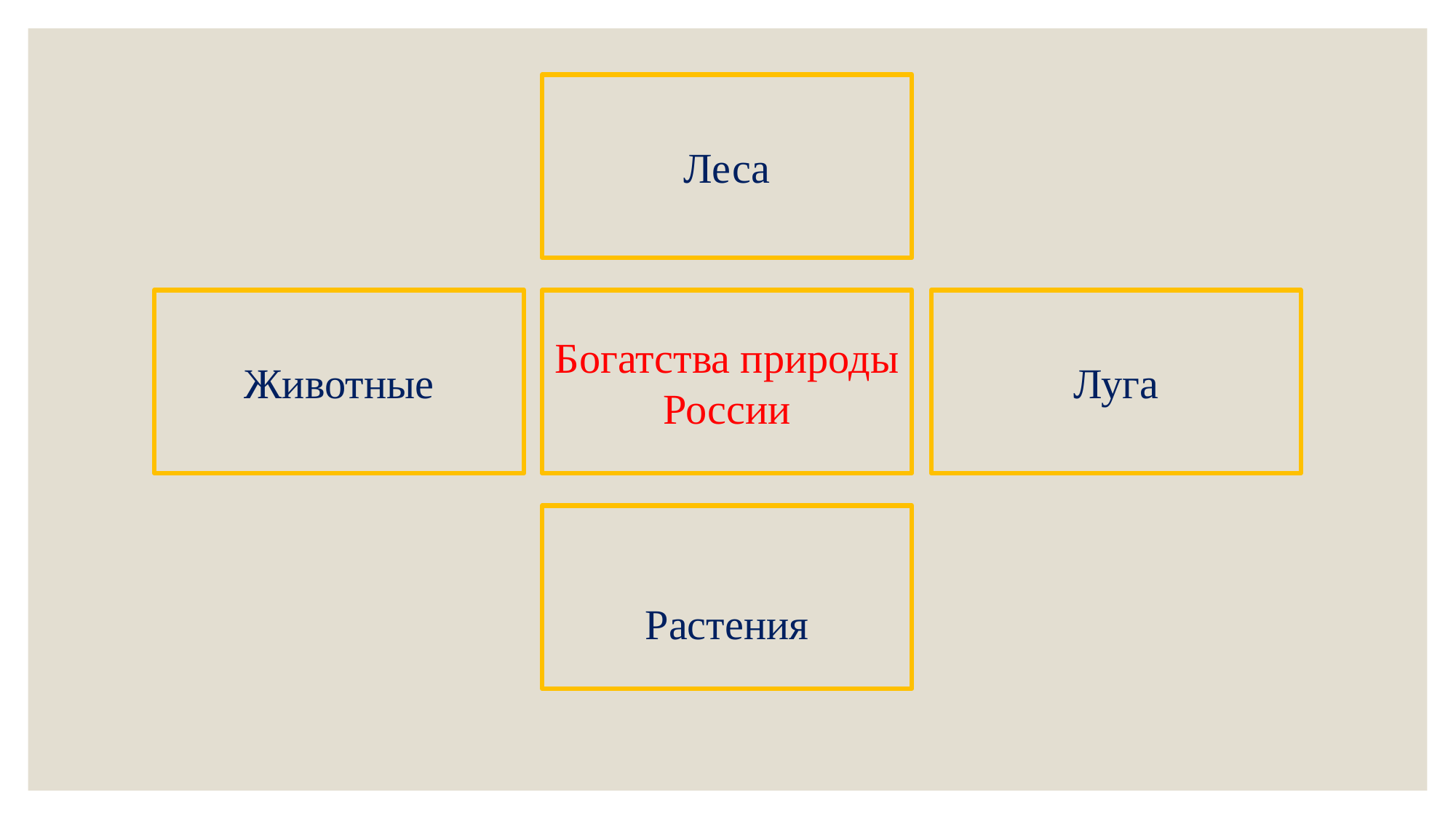

Леса
Животные
Богатства природы
России
Луга

Растения